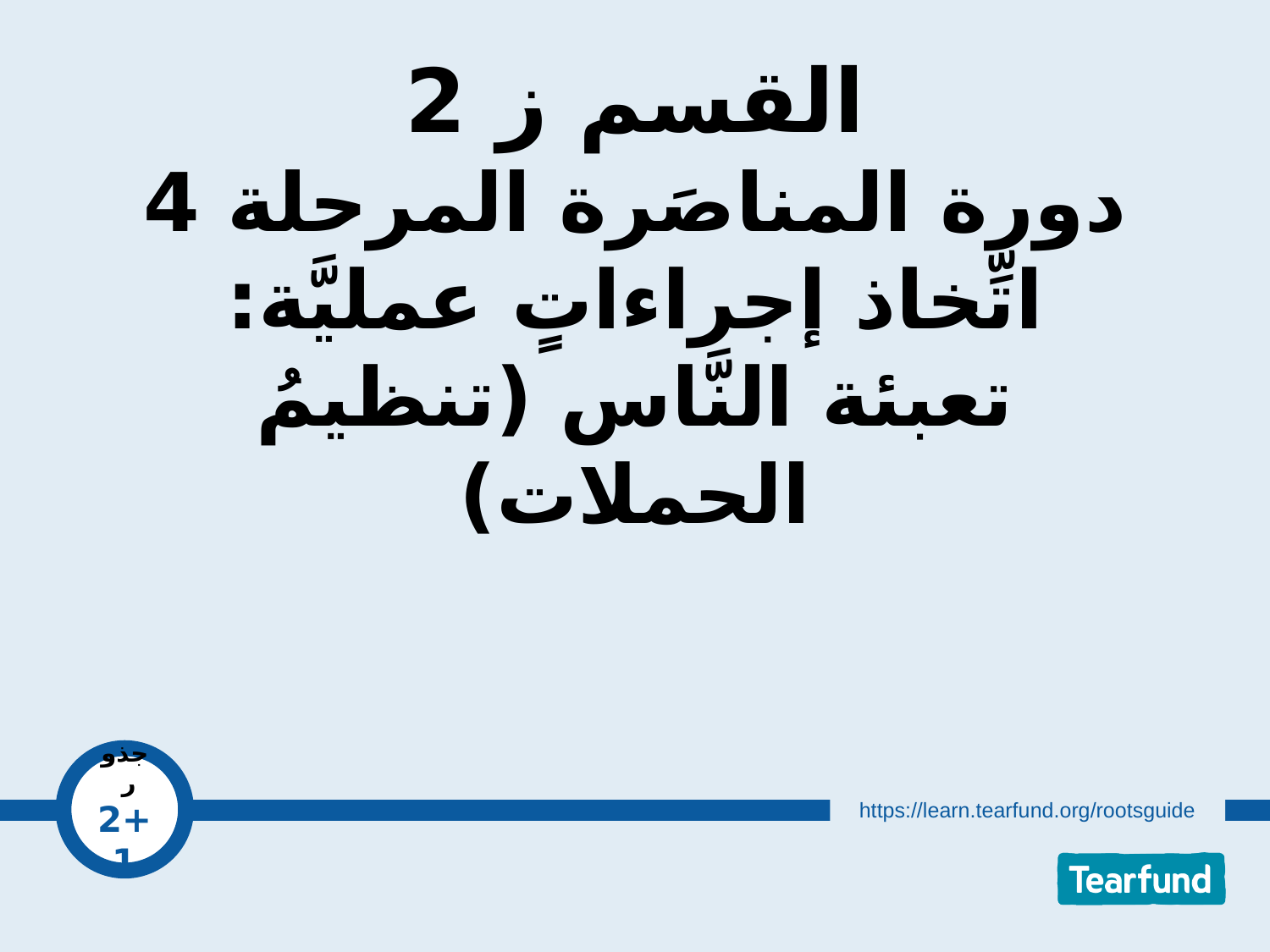

# القسم ز 2 دورة المناصَرة المرحلة 4 اتِّخاذ إجراءاتٍ عمليَّة: تعبئة النَّاس (تنظيمُ الحملات)